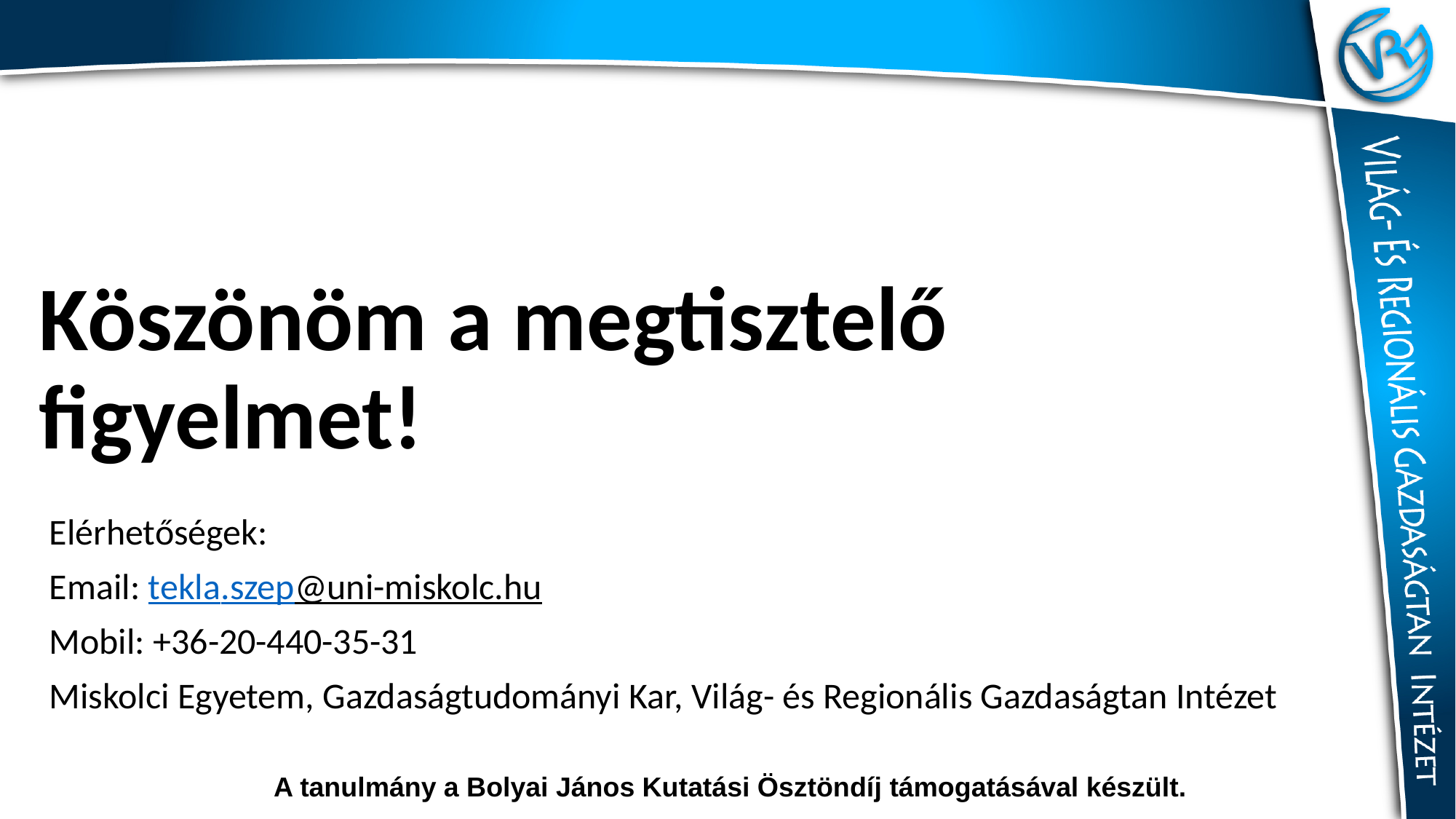

# Köszönöm a megtisztelő figyelmet!
Elérhetőségek:
Email: tekla.szep@uni-miskolc.hu
Mobil: +36-20-440-35-31
Miskolci Egyetem, Gazdaságtudományi Kar, Világ- és Regionális Gazdaságtan Intézet

A tanulmány a Bolyai János Kutatási Ösztöndíj támogatásával készült.